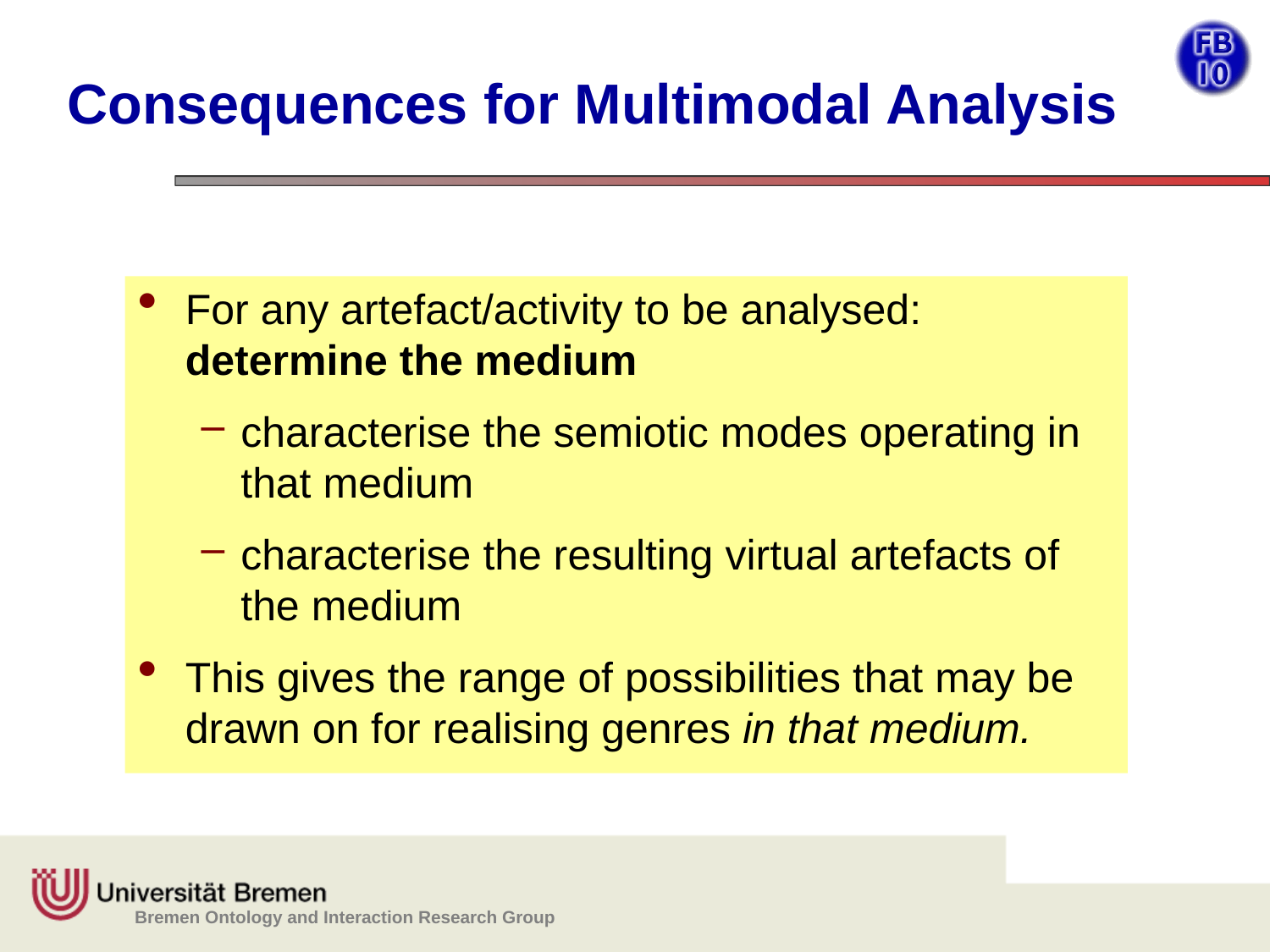

# Consequences for Multimodal Analysis
For any artefact/activity to be analysed: determine the medium
characterise the semiotic modes operating in that medium
characterise the resulting virtual artefacts of the medium
This gives the range of possibilities that may be drawn on for realising genres in that medium.